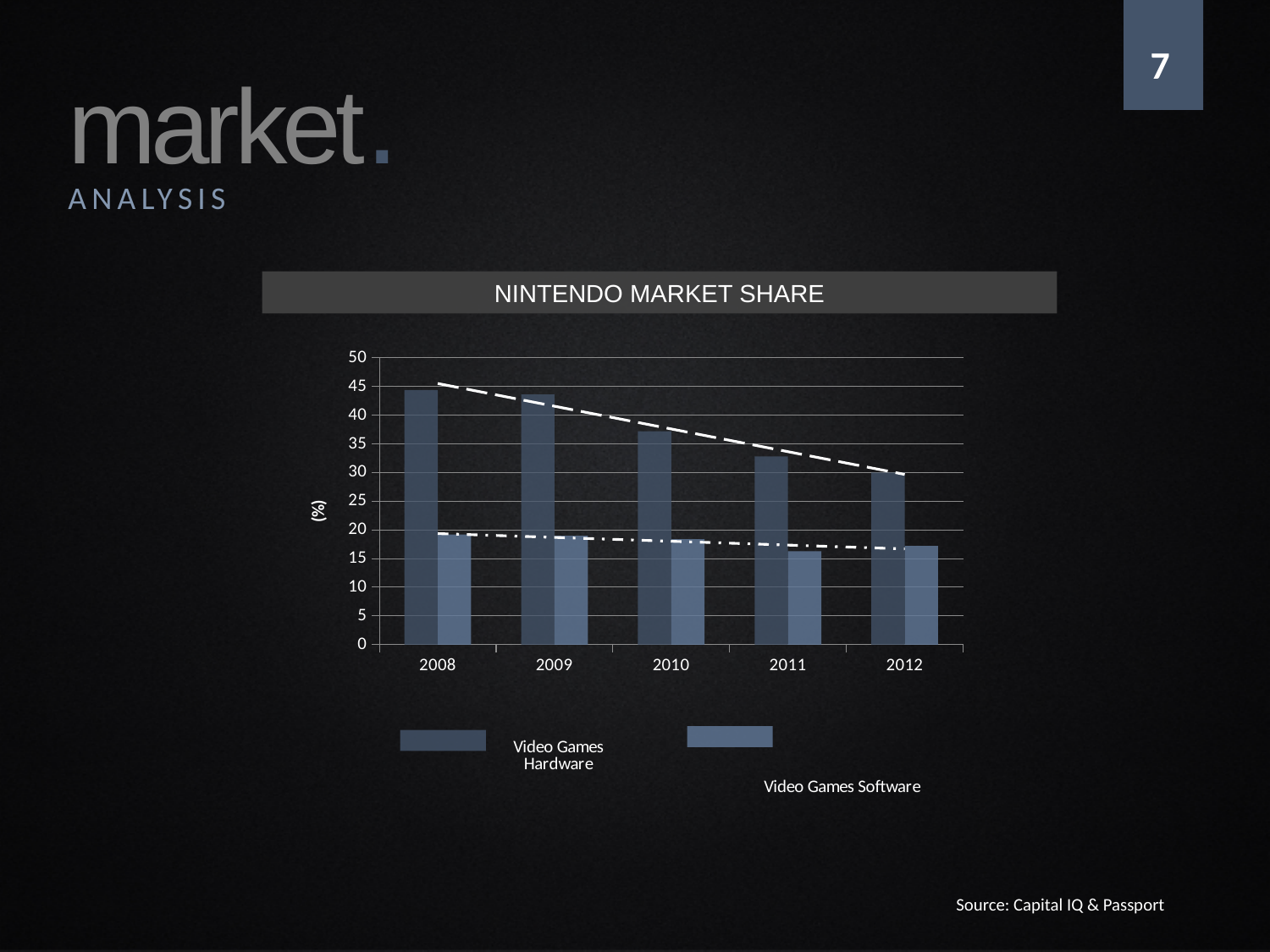

market.
7
ANALYSIS
NINTENDO MARKET SHARE

### Chart

| Category | Video Games Hardware | Video Games Software |
|---|---|---|
| 2008 | 44.4 | 19.2 |
| 2009 | 43.6 | 19.0 |
| 2010 | 37.2 | 18.4 |
| 2011 | 32.8 | 16.3 |
| 2012 | 30.0 | 17.2 |
Source: Capital IQ & Passport